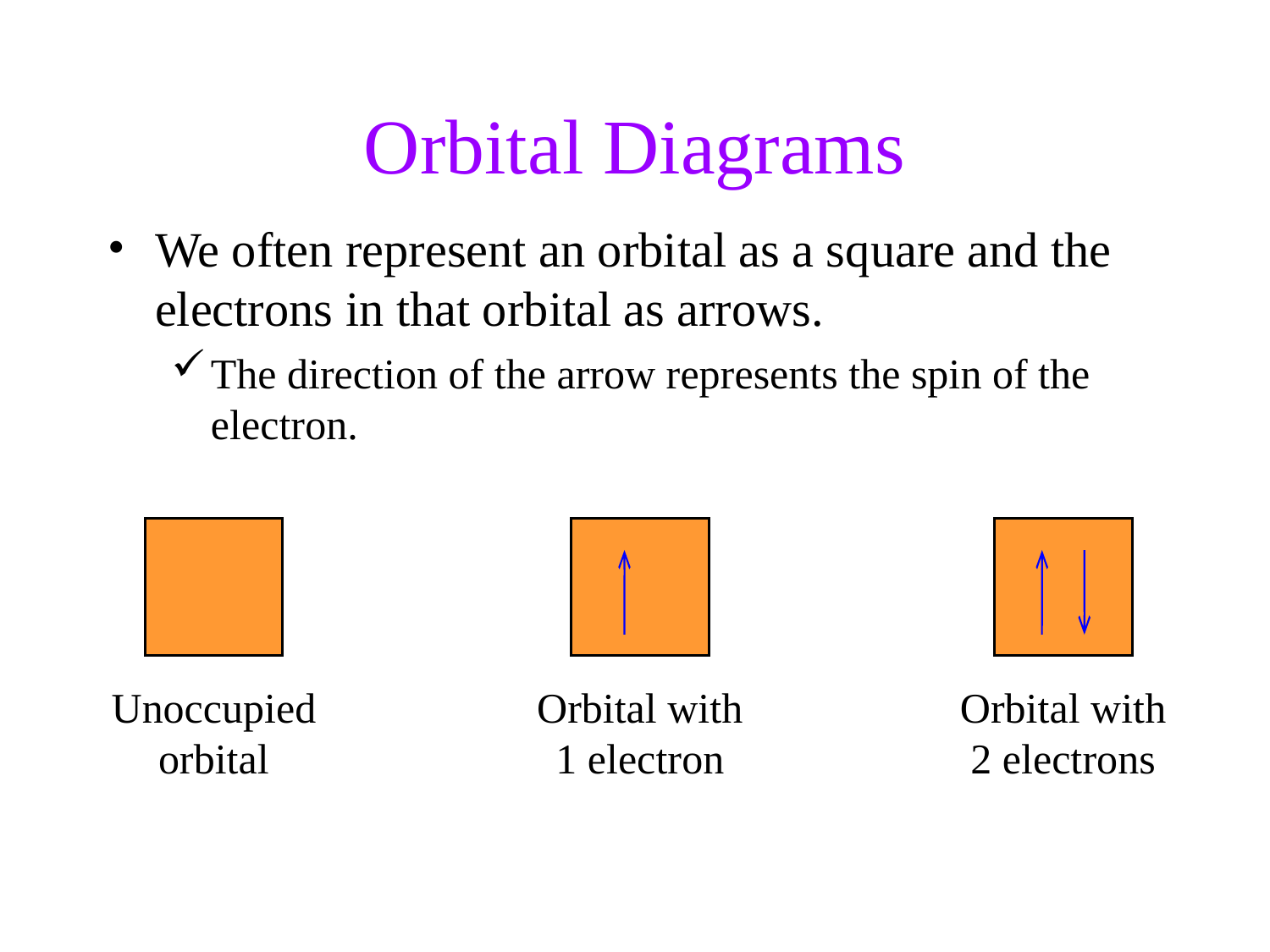

Orbital Diagrams
We often represent an orbital as a square and the electrons in that orbital as arrows.
The direction of the arrow represents the spin of the electron.

Unoccupied
orbital

Orbital with
1 electron

Orbital with
2 electrons